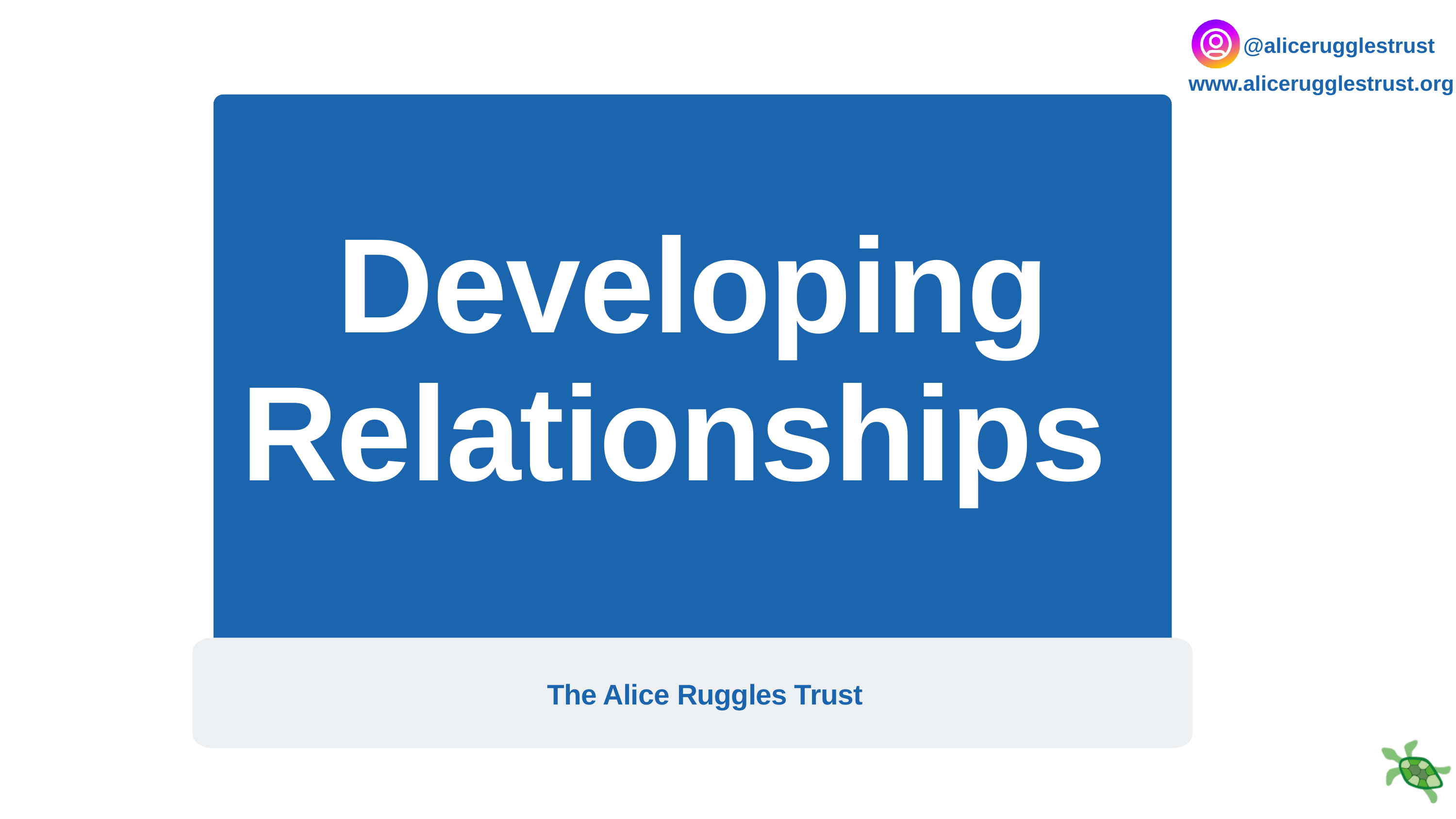

@alicerugglestrust
www.alicerugglestrust.org

Developing Relationships

The Alice Ruggles Trust